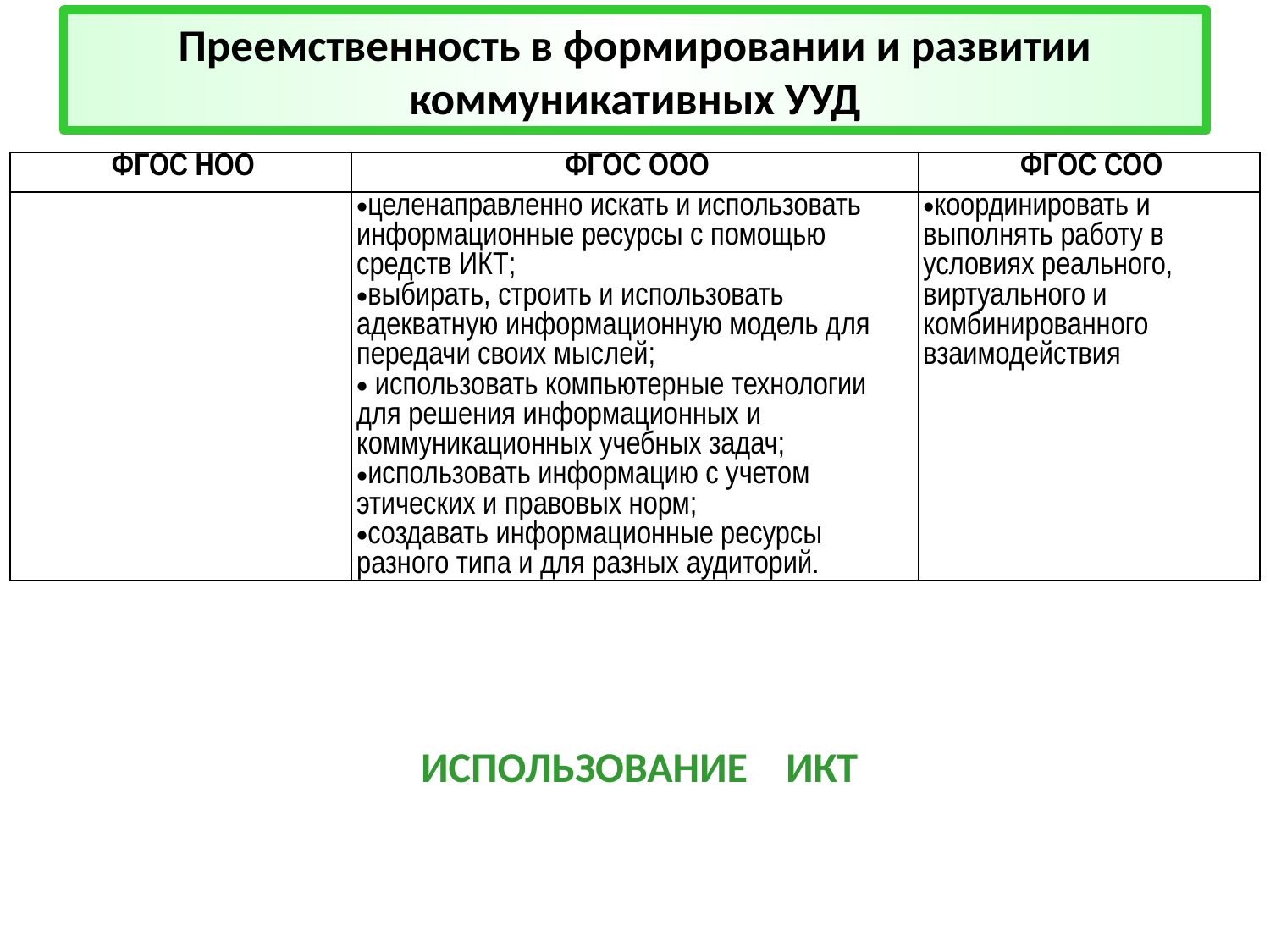

# Преемственность в формировании и развитии коммуникативных УУД
| ФГОС НОО | ФГОС ООО | ФГОС СОО |
| --- | --- | --- |
|  | целенаправленно искать и использовать информационные ресурсы с помощью средств ИКТ; выбирать, строить и использовать адекватную информационную модель для передачи своих мыслей; использовать компьютерные технологии для решения информационных и коммуникационных учебных задач; использовать информацию с учетом этических и правовых норм; создавать информационные ресурсы разного типа и для разных аудиторий. | координировать и выполнять работу в условиях реального, виртуального и комбинированного взаимодействия |
ИСПОЛЬЗОВАНИЕ    ИКТ